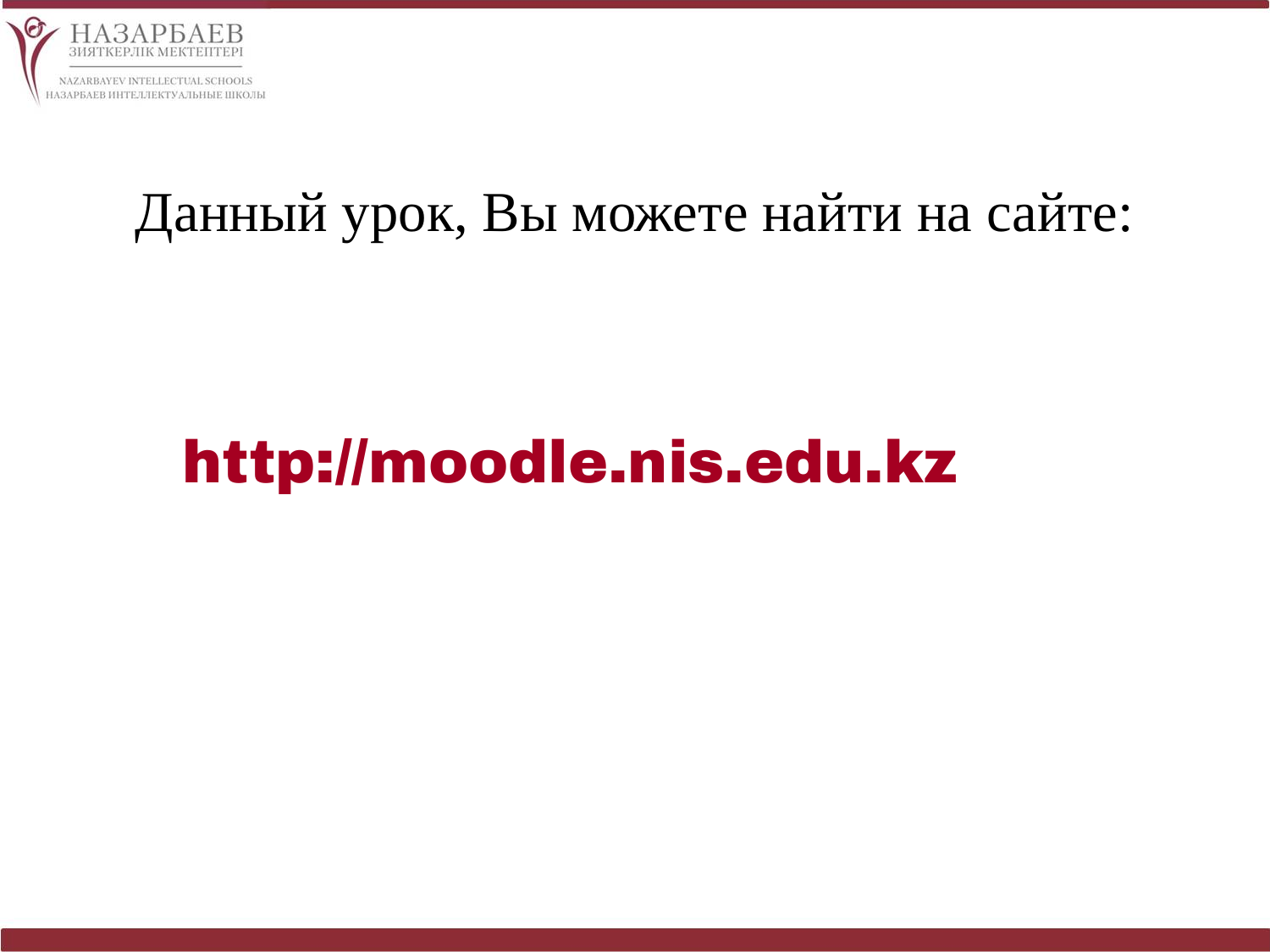

Данный урок, Вы можете найти на сайте:
http://moodle.nis.edu.kz